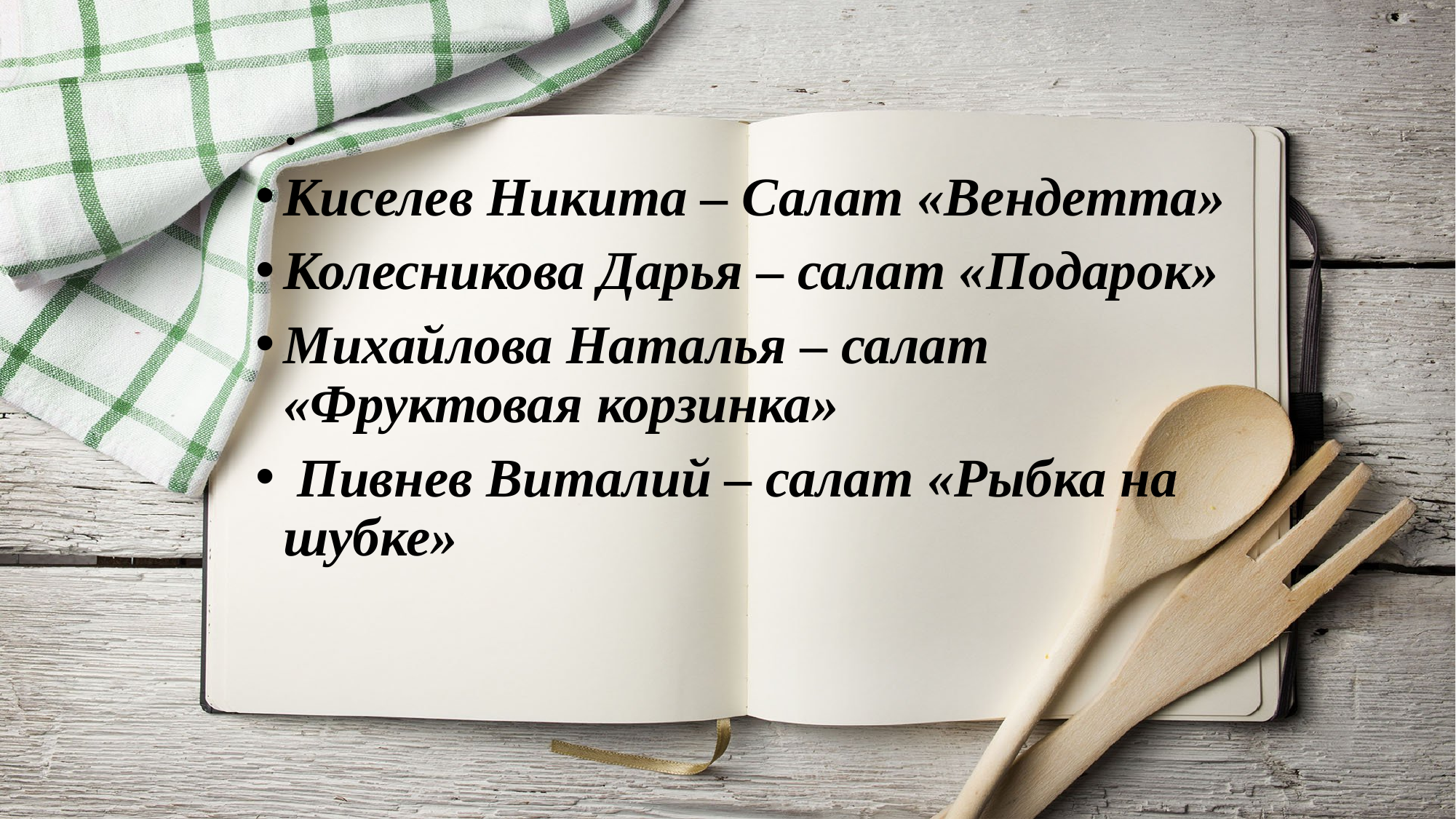

# .
Киселев Никита – Салат «Вендетта»
Колесникова Дарья – салат «Подарок»
Михайлова Наталья – салат «Фруктовая корзинка»
 Пивнев Виталий – салат «Рыбка на шубке»